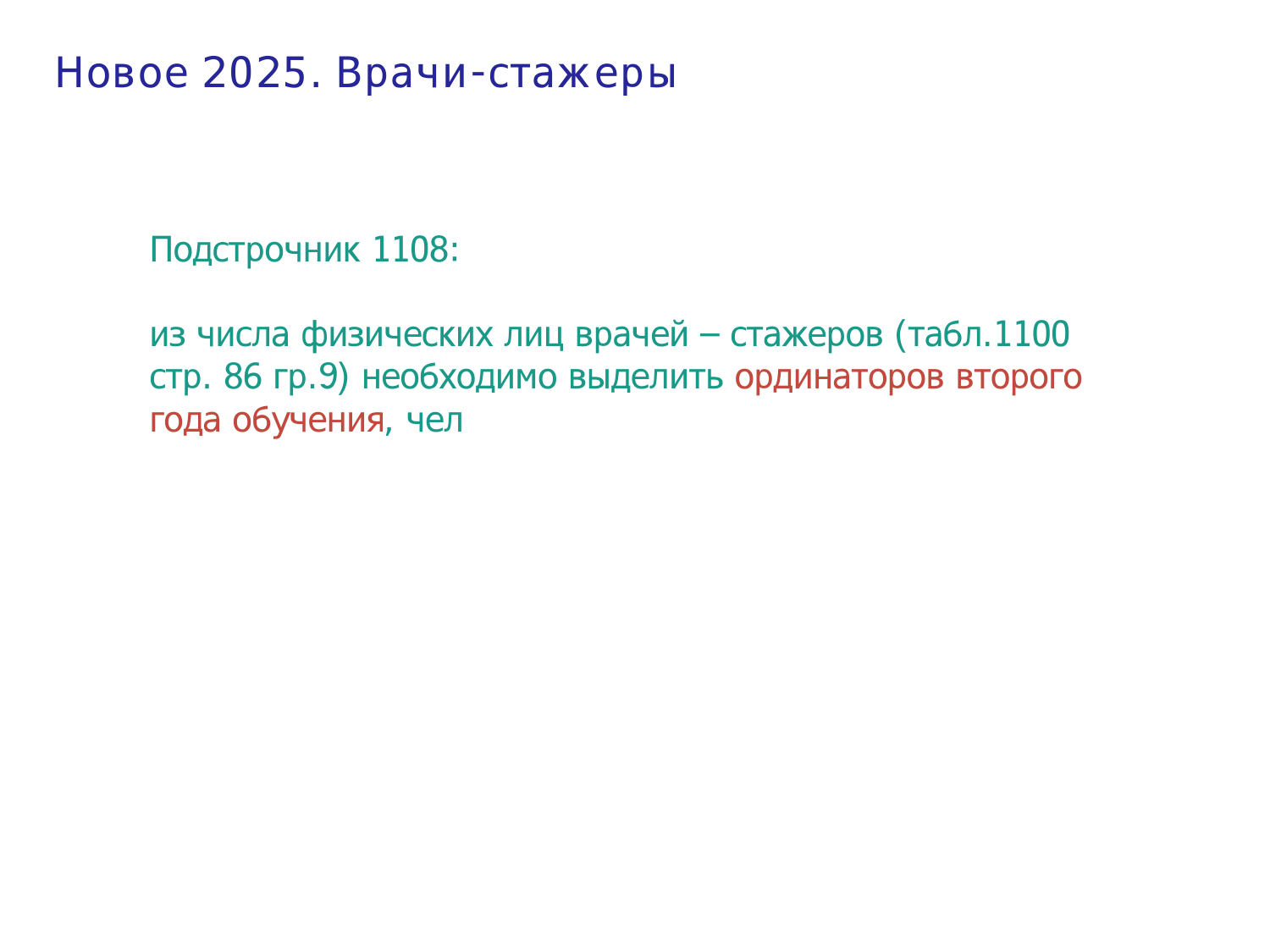

Новое 2025. Врачи-стажеры
Подстрочник 1108:

из числа физических лиц врачей – стажеров (табл.1100
стр. 86 гр.9) необходимо выделить ординаторов второго
года обучения, чел